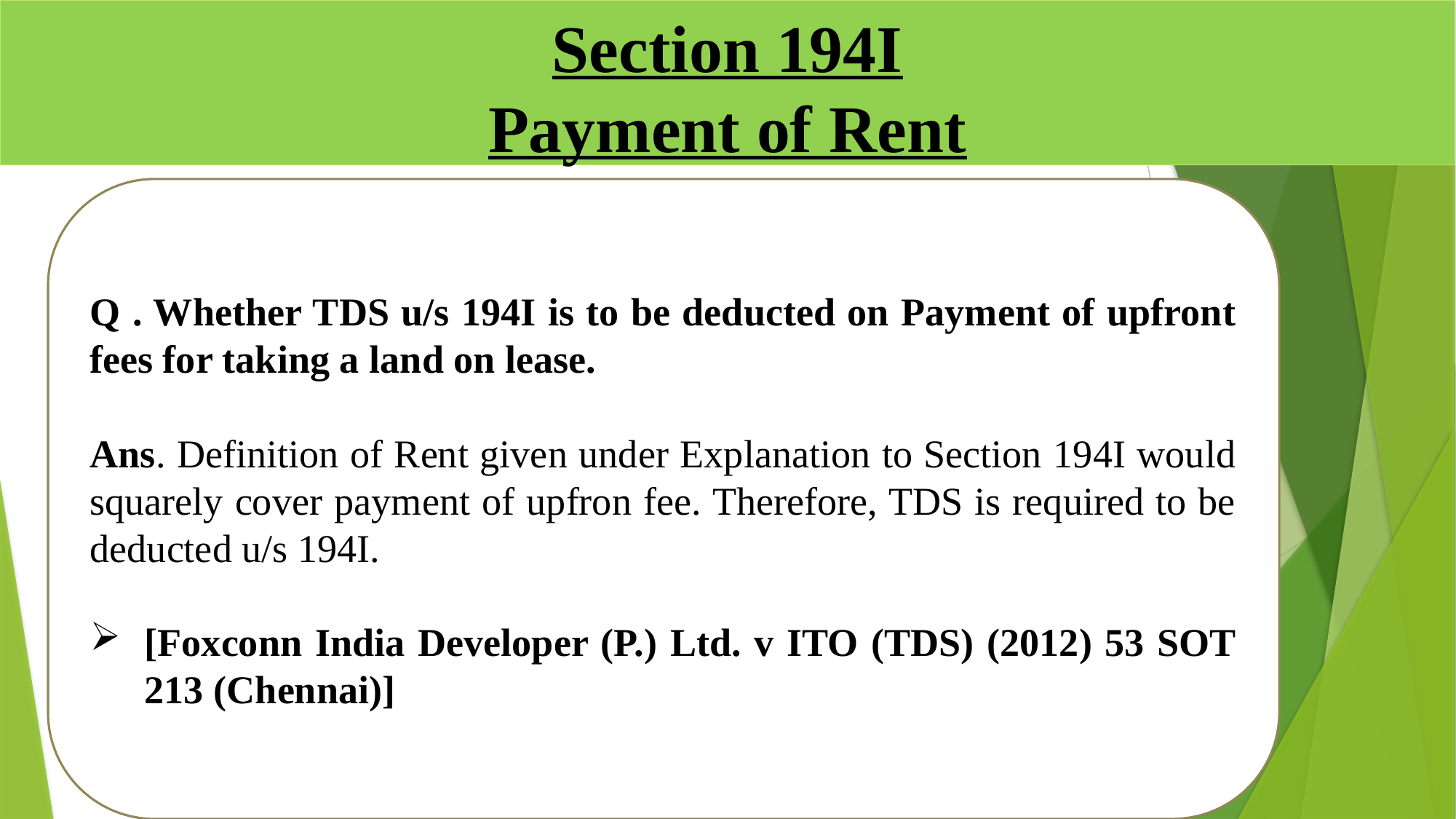

# Section 194I Payment of Rent
Q . Whether TDS u/s 194I is to be deducted on Payment of upfront fees for taking a land on lease.

Ans. Definition of Rent given under Explanation to Section 194I would squarely cover payment of upfron fee. Therefore, TDS is required to be deducted u/s 194I.

[Foxconn India Developer (P.) Ltd. v ITO (TDS) (2012) 53 SOT 213 (Chennai)]